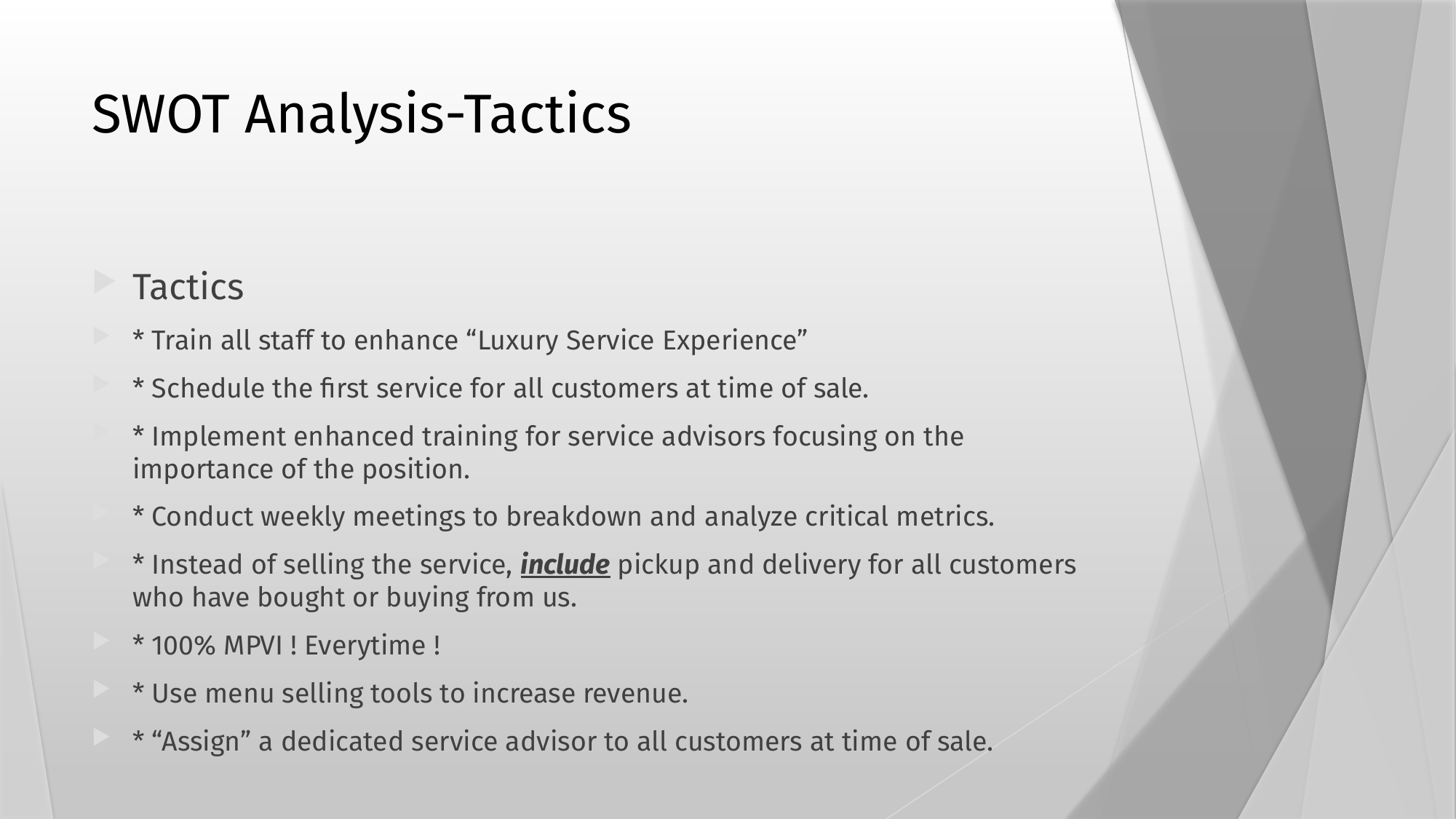

# SWOT Analysis-Tactics
Tactics
* Train all staff to enhance “Luxury Service Experience”
* Schedule the first service for all customers at time of sale.
* Implement enhanced training for service advisors focusing on the importance of the position.
* Conduct weekly meetings to breakdown and analyze critical metrics.
* Instead of selling the service, include pickup and delivery for all customers who have bought or buying from us.
* 100% MPVI ! Everytime !
* Use menu selling tools to increase revenue.
* “Assign” a dedicated service advisor to all customers at time of sale.